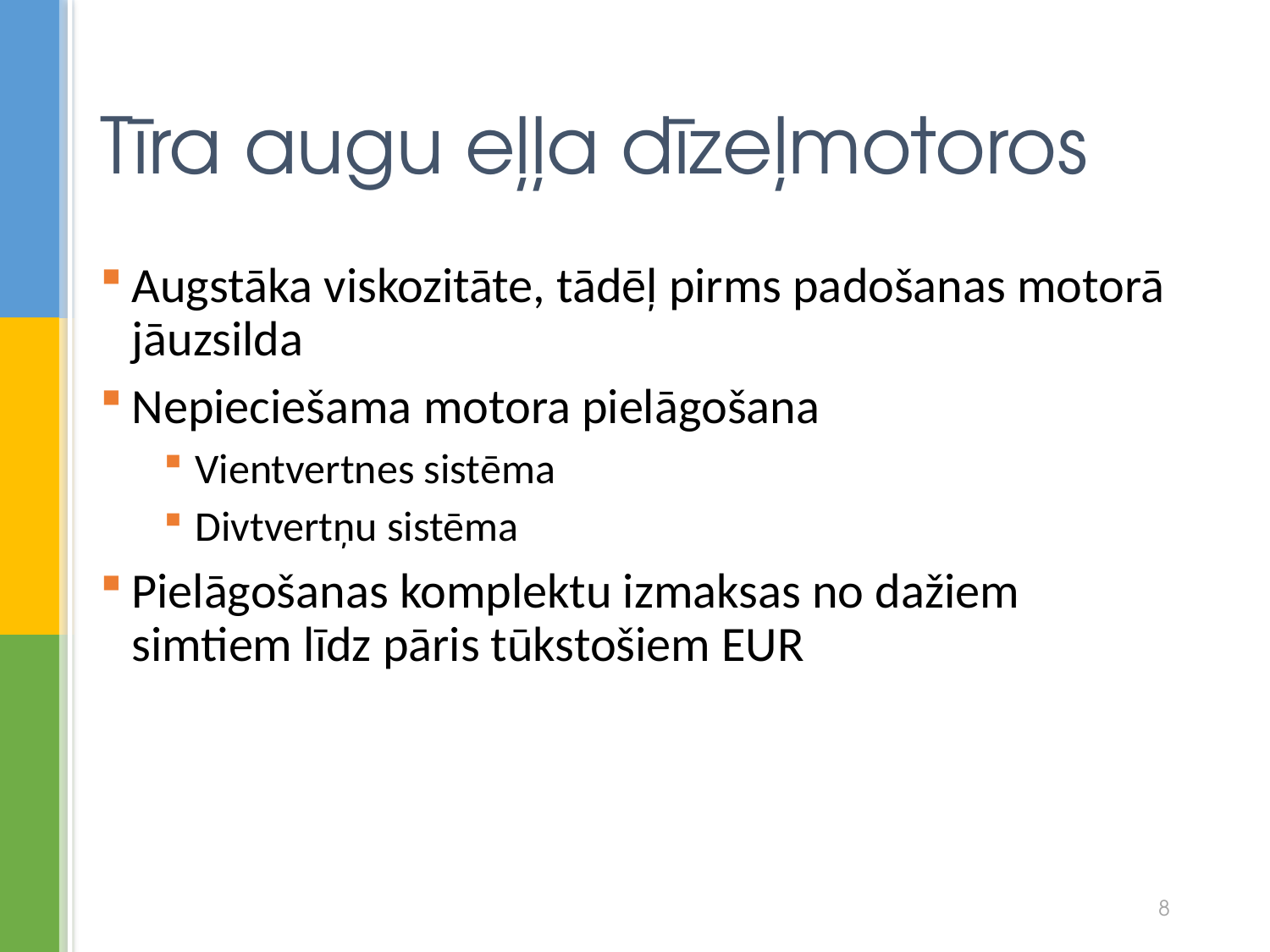

# Tīra augu eļļa dīzeļmotoros
Augstāka viskozitāte, tādēļ pirms padošanas motorā jāuzsilda
Nepieciešama motora pielāgošana
Vientvertnes sistēma
Divtvertņu sistēma
Pielāgošanas komplektu izmaksas no dažiem simtiem līdz pāris tūkstošiem EUR

8